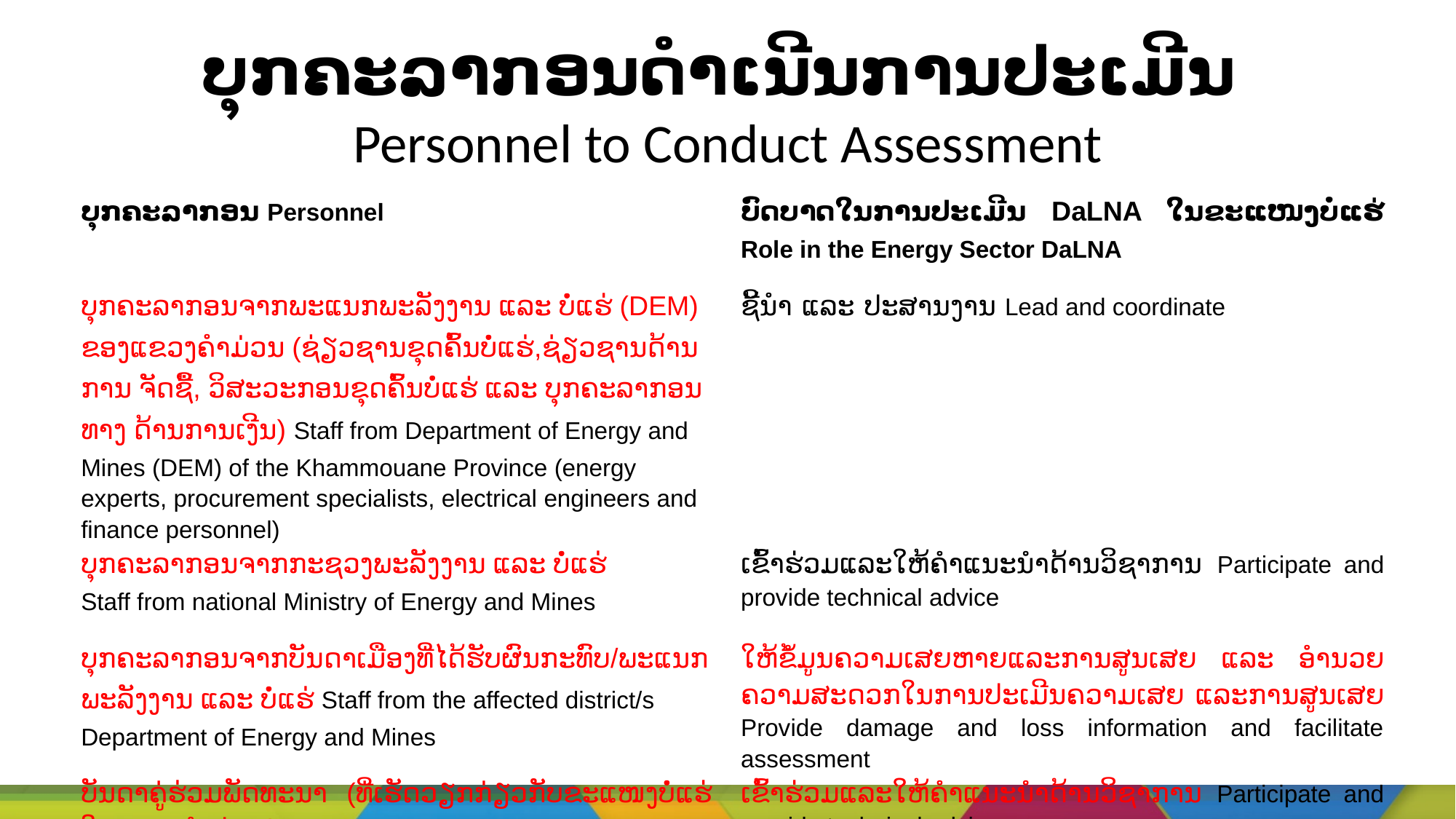

# ບຸກຄະລາກອນດໍາເນີນການປະເມີນ Personnel to Conduct Assessment
| ບຸກຄະລາກອນ Personnel | ບົດບາດໃນການປະເມີນ DaLNA ໃນຂະແໜງບໍ່ແຮ່ Role in the Energy Sector DaLNA |
| --- | --- |
| ບຸກຄະລາກອນຈາກພະແນກພະລັງງານ ແລະ ບໍ່ແຮ່ (DEM) ຂອງແຂວງຄຳມ່ວນ (ຊ່ຽວຊານຂຸດຄົ້ນບໍ່ແຮ່,ຊ່ຽວຊານດ້ານການ ຈັດຊື້, ວິສະວະກອນຂຸດຄົ້ນບໍ່ແຮ່ ແລະ ບຸກຄະລາກອນທາງ ດ້ານການເງີນ) Staff from Department of Energy and Mines (DEM) of the Khammouane Province (energy experts, procurement specialists, electrical engineers and finance personnel) | ຊີ້ນໍາ ແລະ ປະສານງານ Lead and coordinate |
| ບຸກຄະລາກອນຈາກກະຊວງພະລັງງານ ແລະ ບໍ່ແຮ່ Staff from national Ministry of Energy and Mines | ເຂົ້າຮ່ວມແລະໃຫ້ຄໍາແນະນໍາດ້ານວິຊາການ Participate and provide technical advice |
| ບຸກຄະລາກອນຈາກບັນດາເມືອງທີ່ໄດ້ຮັບຜົນກະທົບ/ພະແນກພະລັງງານ ແລະ ບໍ່ແຮ່ Staff from the affected district/s Department of Energy and Mines | ໃຫ້ຂໍ້ມູນຄວາມເສຍຫາຍແລະການສູນເສຍ ແລະ ອໍານວຍຄວາມສະດວກ​ໃນການປະເມີນຄວາມ​ເສຍ ​ແລະ​ການ​ສູນ​ເສຍ Provide damage and loss information and facilitate assessment |
| ບັນດາຄູ່ຮ່ວມພັດທະນາ (ທີ່ເຮັດວຽກກ່ຽວກັບຂະແໜງບໍ່ແຮ່ໃນແຂວງຄໍາມ່ວນ) Development partners (if active in the Energy Sector in Khammouane) | ເຂົ້າຮ່ວມແລະໃຫ້ຄໍາແນະນໍາດ້ານວິຊາການ Participate and provide technical advice |